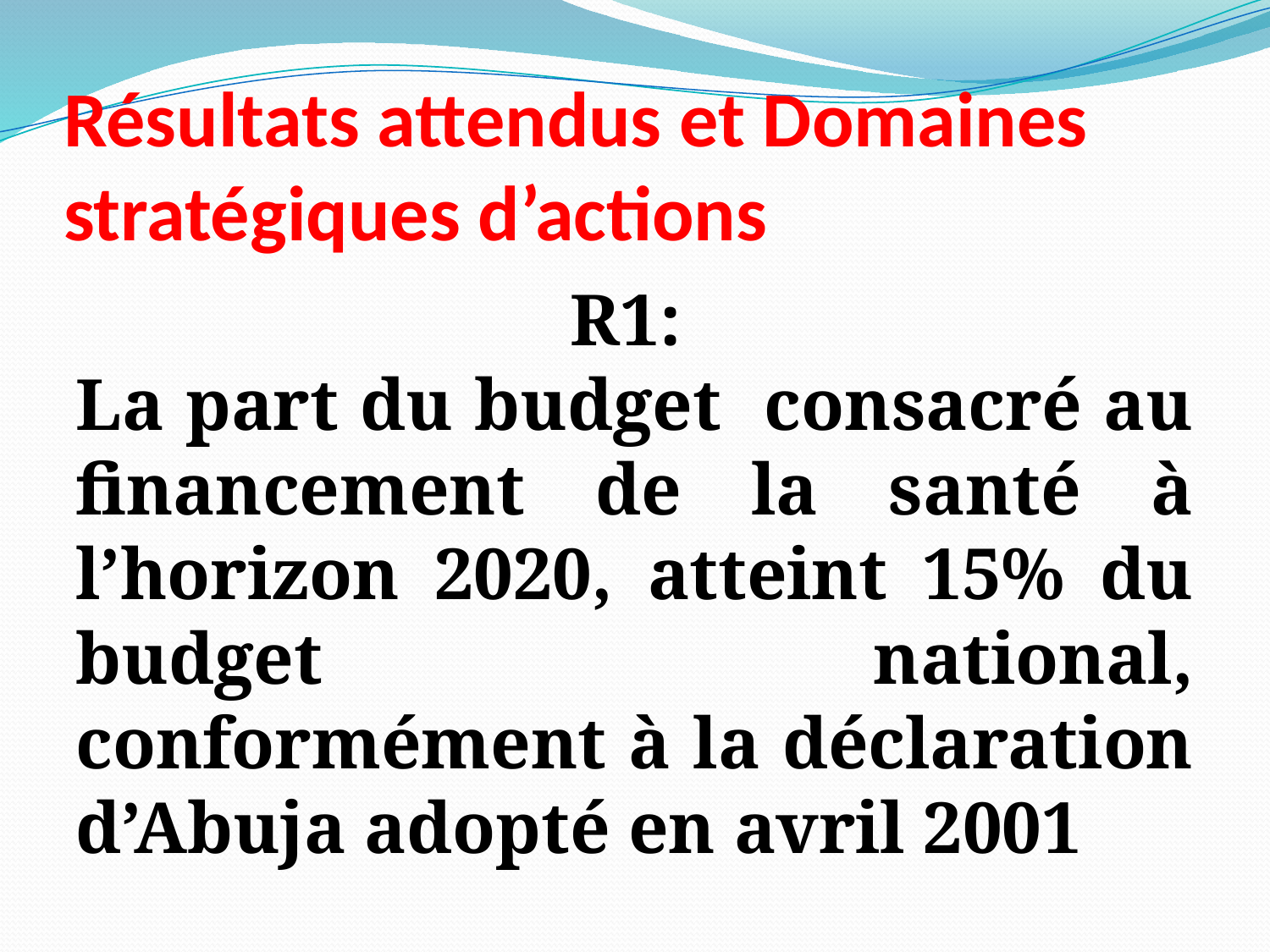

# Résultats attendus et Domaines stratégiques d’actions
R1:
La part du budget  consacré au financement de la santé à l’horizon 2020, atteint 15% du budget national, conformément à la déclaration d’Abuja adopté en avril 2001